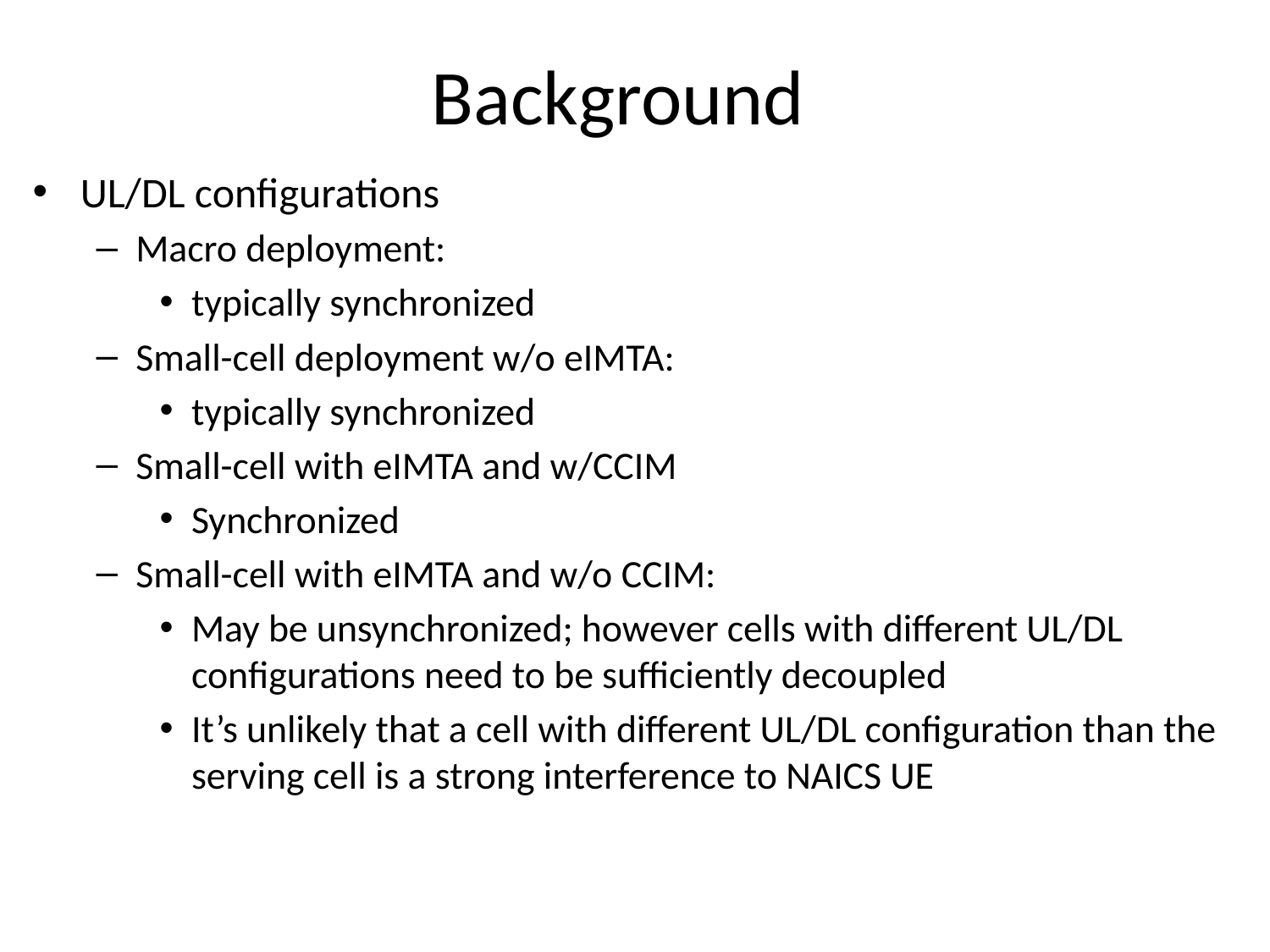

# Background
UL/DL configurations
Macro deployment:
typically synchronized
Small-cell deployment w/o eIMTA:
typically synchronized
Small-cell with eIMTA and w/CCIM
Synchronized
Small-cell with eIMTA and w/o CCIM:
May be unsynchronized; however cells with different UL/DL configurations need to be sufficiently decoupled
It’s unlikely that a cell with different UL/DL configuration than the serving cell is a strong interference to NAICS UE